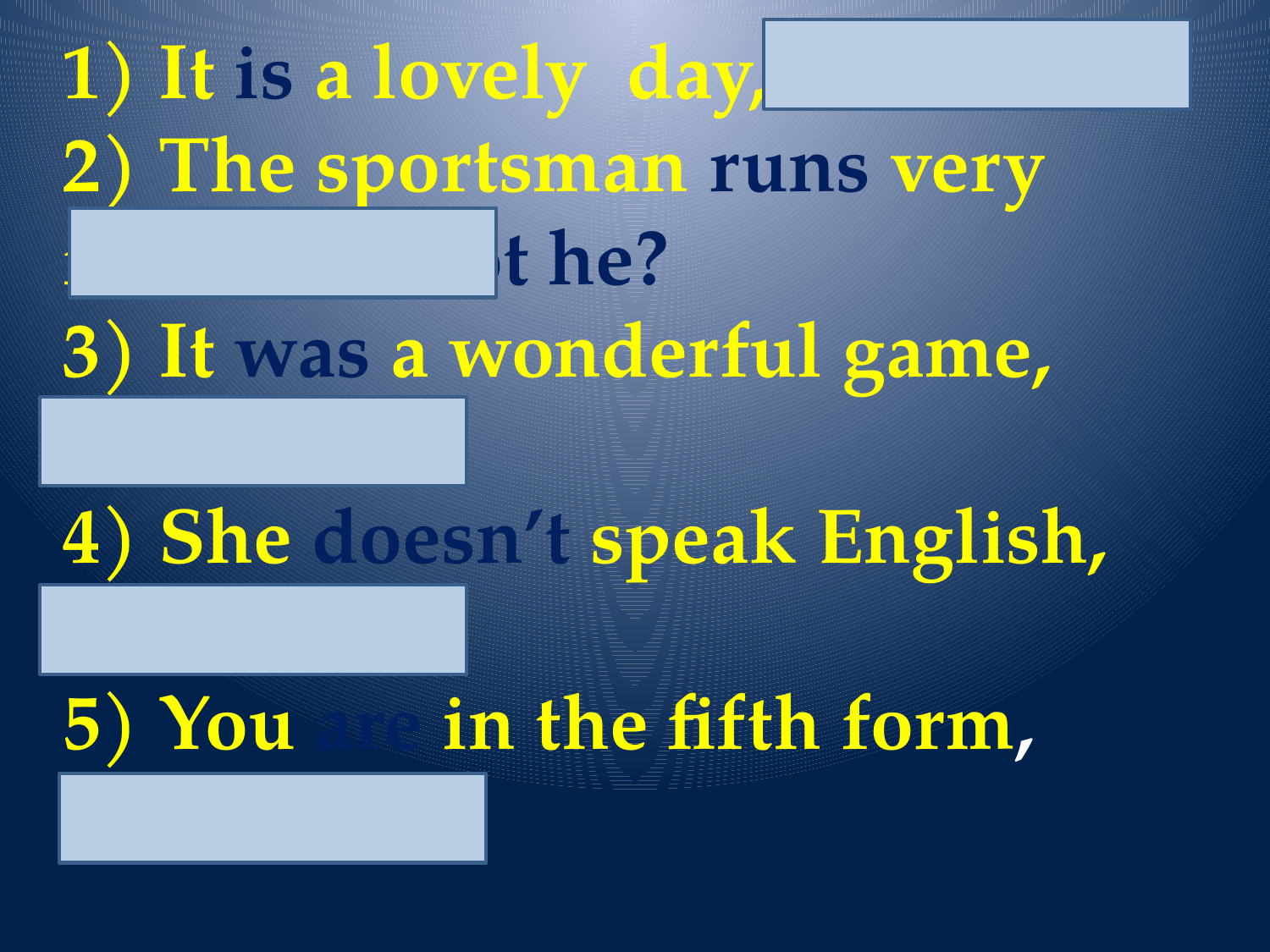

# 1) It is a lovely  day, is not it? 2) The sportsman runs very fast, does not he? 3) It was a wonderful game, was not it? 4) She doesn’t speak English, does she? 5) You are in the fifth form, are not you?